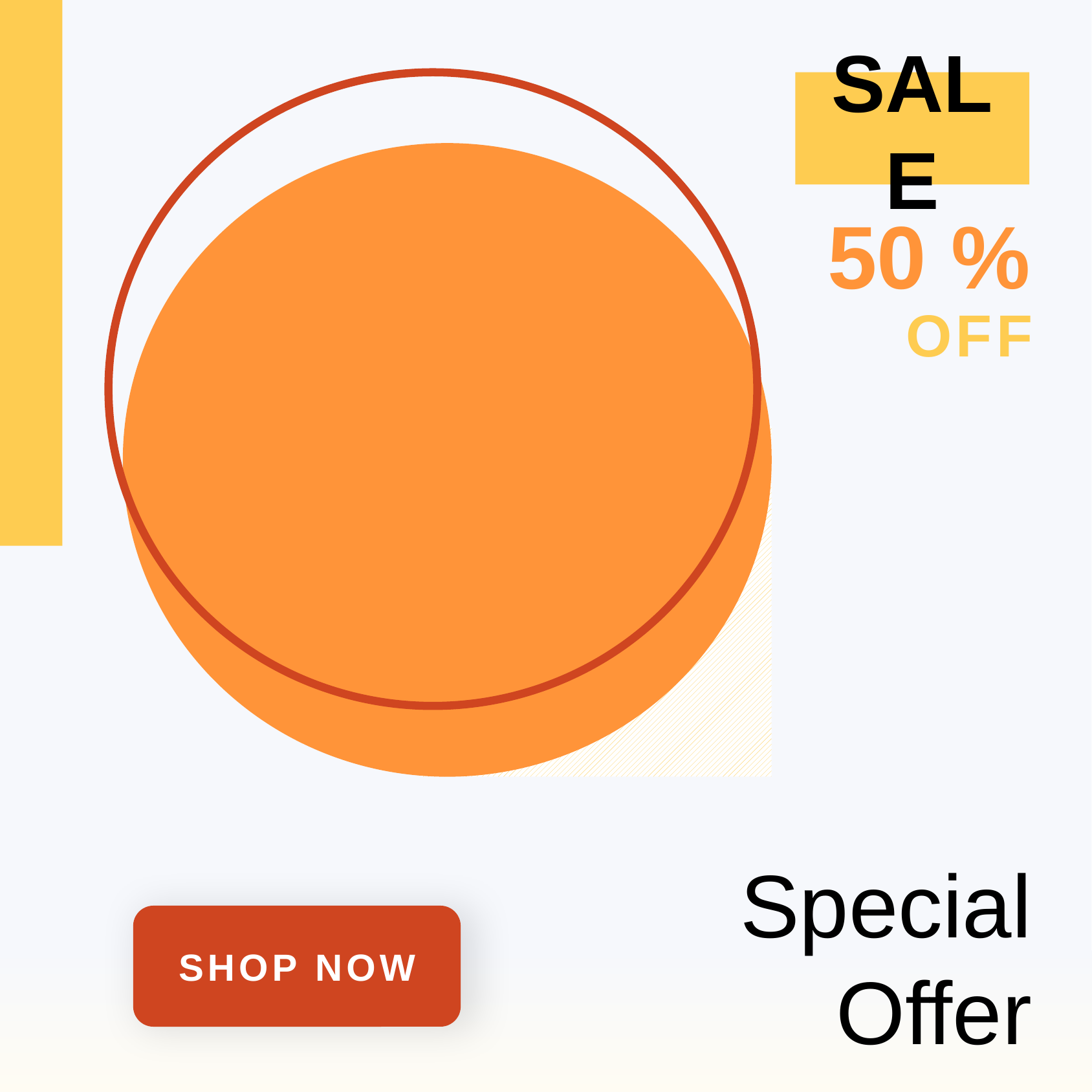

SALE

50 %
OFF
Special Offer
SHOP NOW